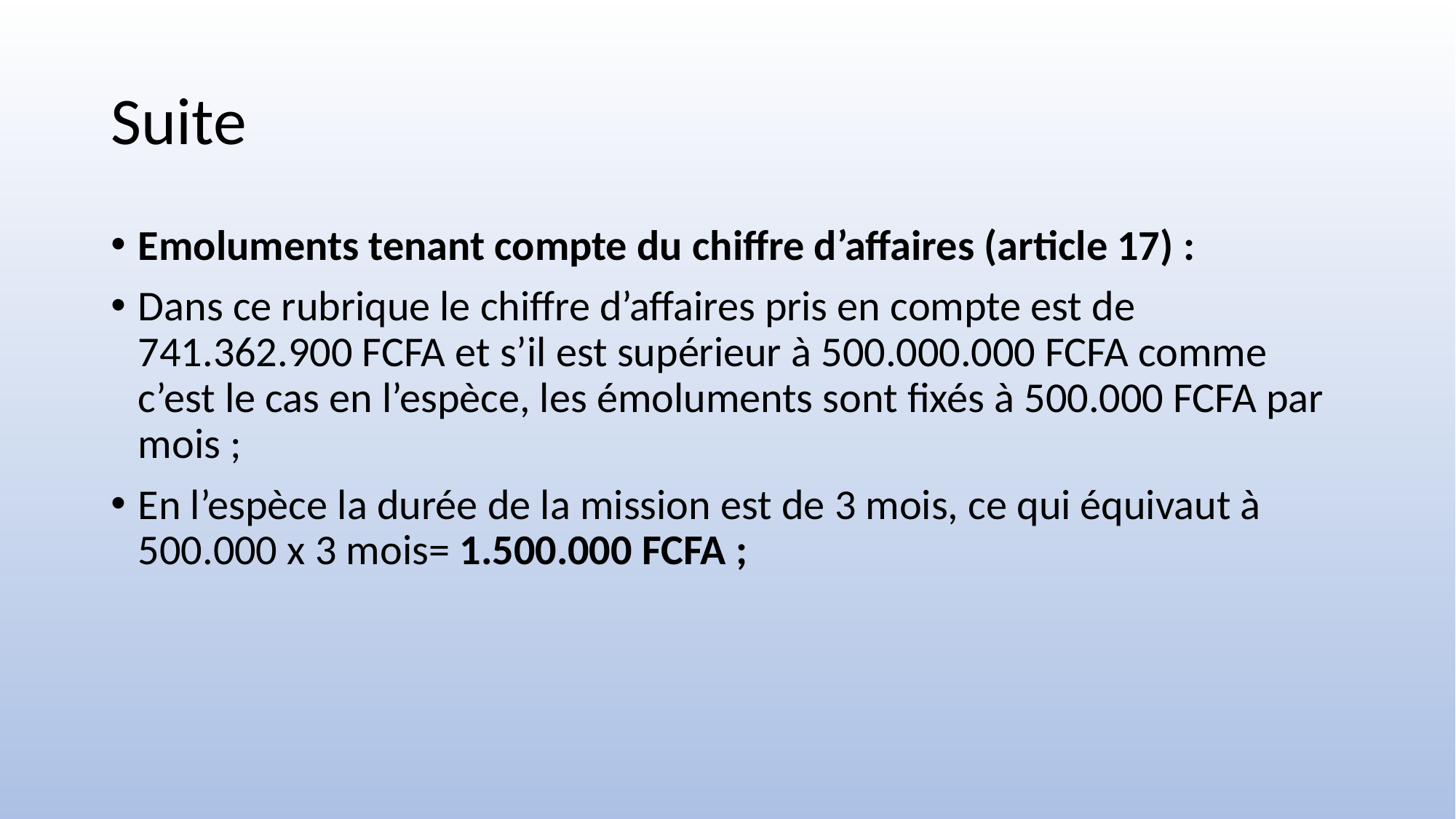

# Suite
Emoluments tenant compte du chiffre d’affaires (article 17) :
Dans ce rubrique le chiffre d’affaires pris en compte est de 741.362.900 FCFA et s’il est supérieur à 500.000.000 FCFA comme c’est le cas en l’espèce, les émoluments sont fixés à 500.000 FCFA par mois ;
En l’espèce la durée de la mission est de 3 mois, ce qui équivaut à 500.000 x 3 mois= 1.500.000 FCFA ;